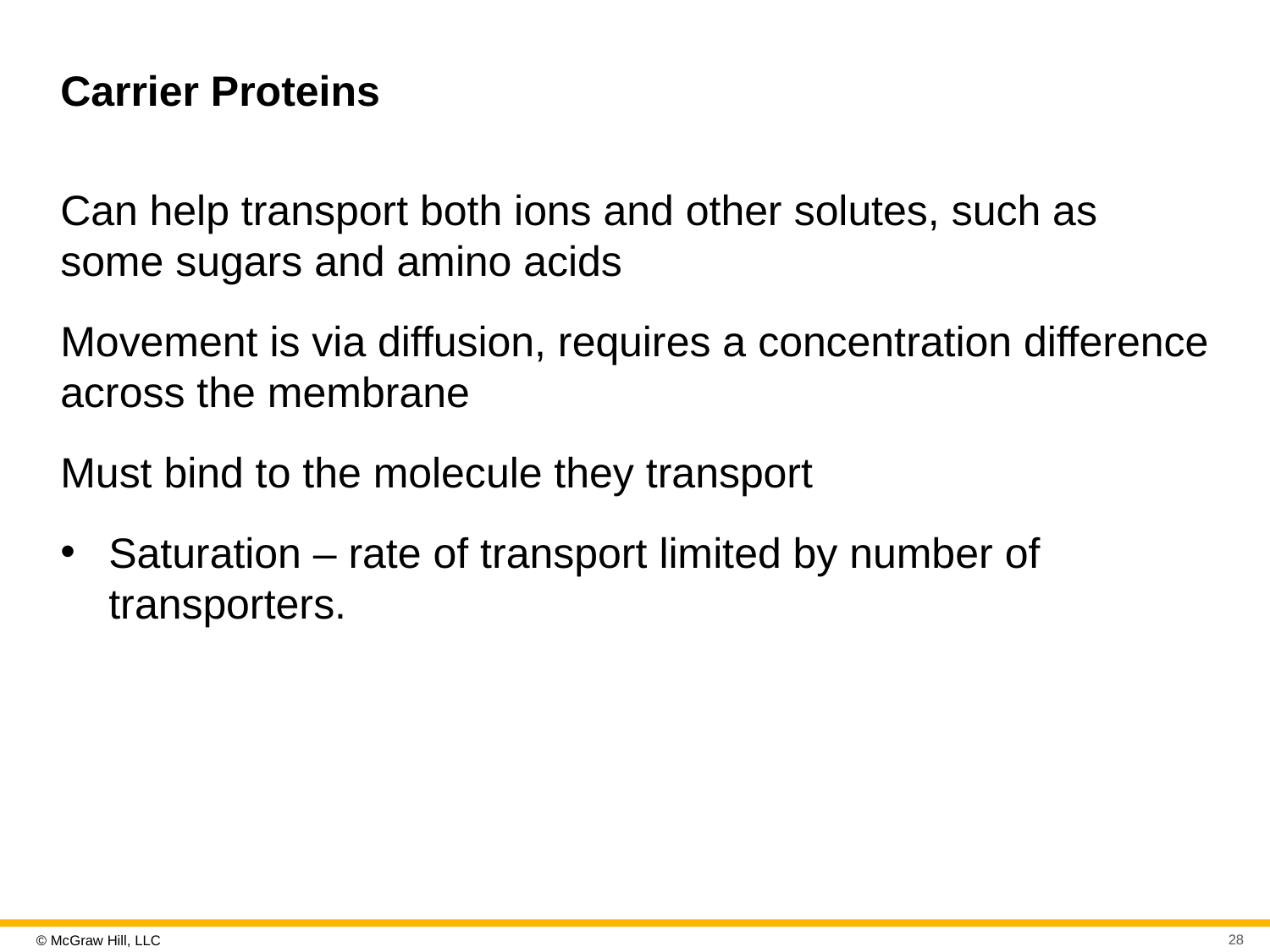

# Carrier Proteins
Can help transport both ions and other solutes, such as some sugars and amino acids
Movement is via diffusion, requires a concentration difference across the membrane
Must bind to the molecule they transport
Saturation – rate of transport limited by number of transporters.
28